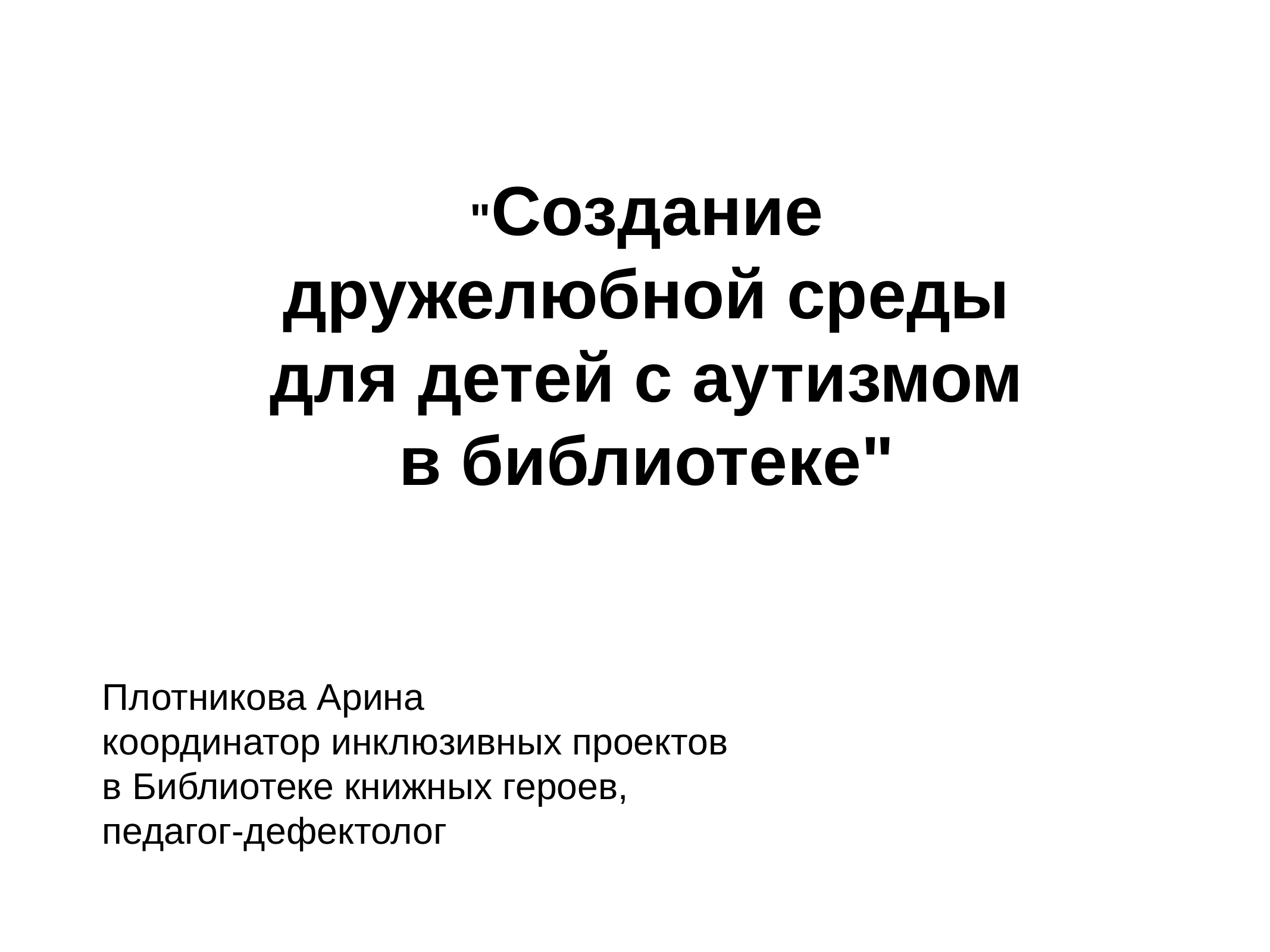

"Создание
дружелюбной среды
для детей с аутизмом
в библиотеке"
Плотникова Арина
координатор инклюзивных проектов
в Библиотеке книжных героев,
педагог-дефектолог